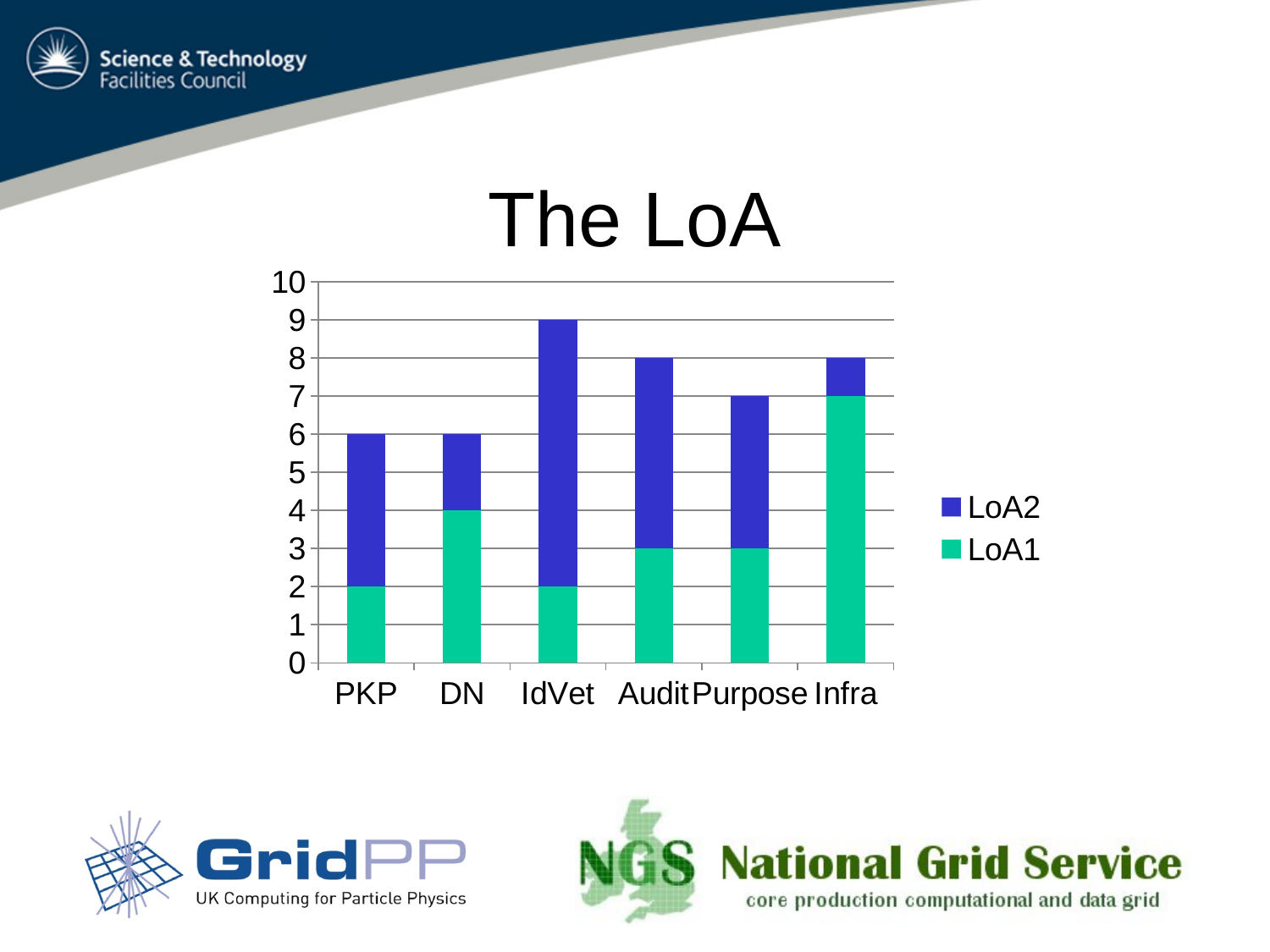

# The LoA

### Chart

| Category | LoA1 | LoA2 |
|---|---|---|
| PKP | 2.0 | 4.0 |
| DN | 4.0 | 2.0 |
| IdVet | 2.0 | 7.0 |
| Audit | 3.0 | 5.0 |
| Purpose | 3.0 | 4.0 |
| Infra | 7.0 | 1.0 |